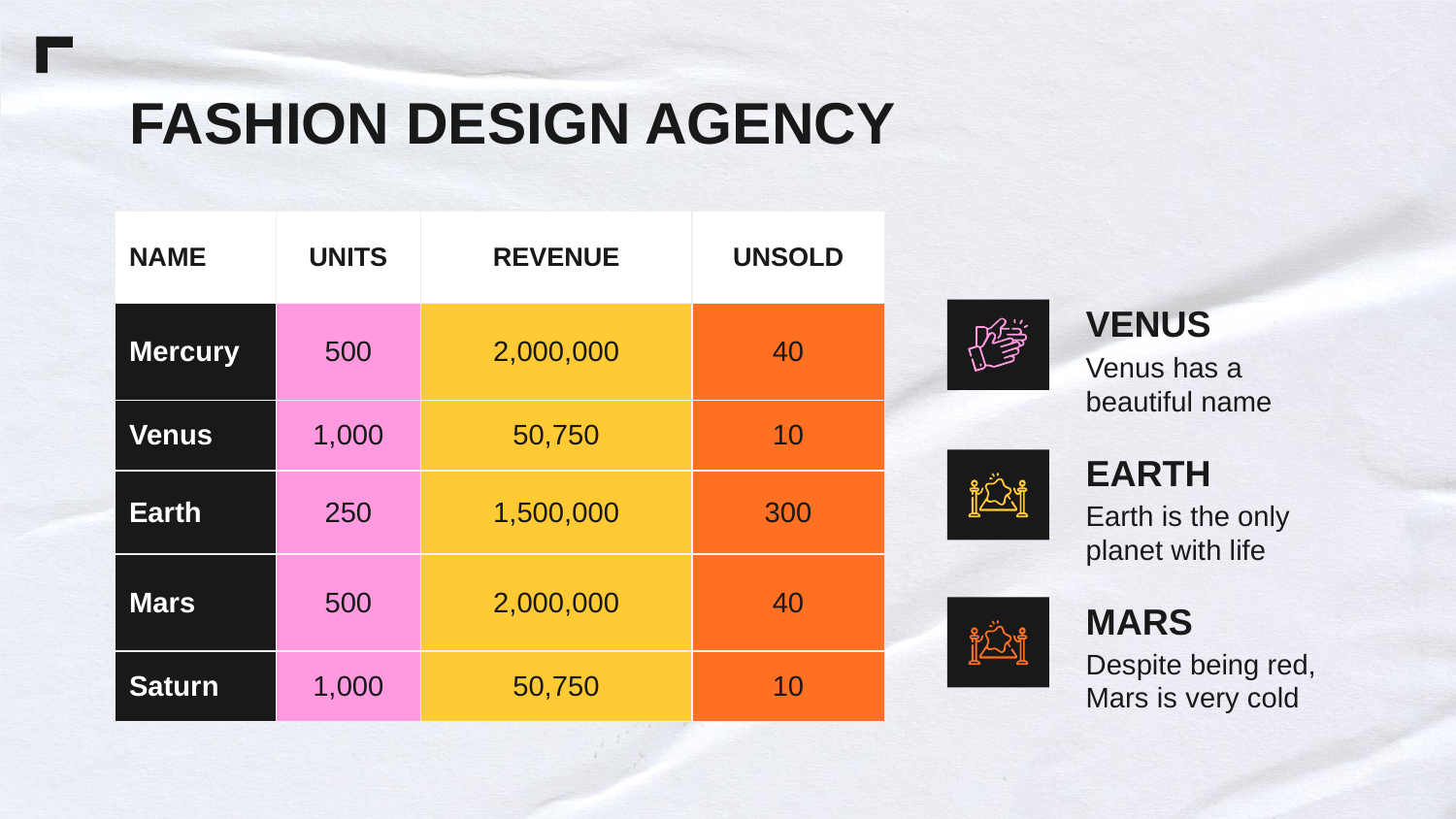

# FASHION DESIGN AGENCY
| NAME | UNITS | REVENUE | UNSOLD |
| --- | --- | --- | --- |
| Mercury | 500 | 2,000,000 | 40 |
| Venus | 1,000 | 50,750 | 10 |
| Earth | 250 | 1,500,000 | 300 |
| Mars | 500 | 2,000,000 | 40 |
| Saturn | 1,000 | 50,750 | 10 |

VENUS
Venus has a beautiful name

EARTH
Earth is the only planet with life

MARS
Despite being red, Mars is very cold